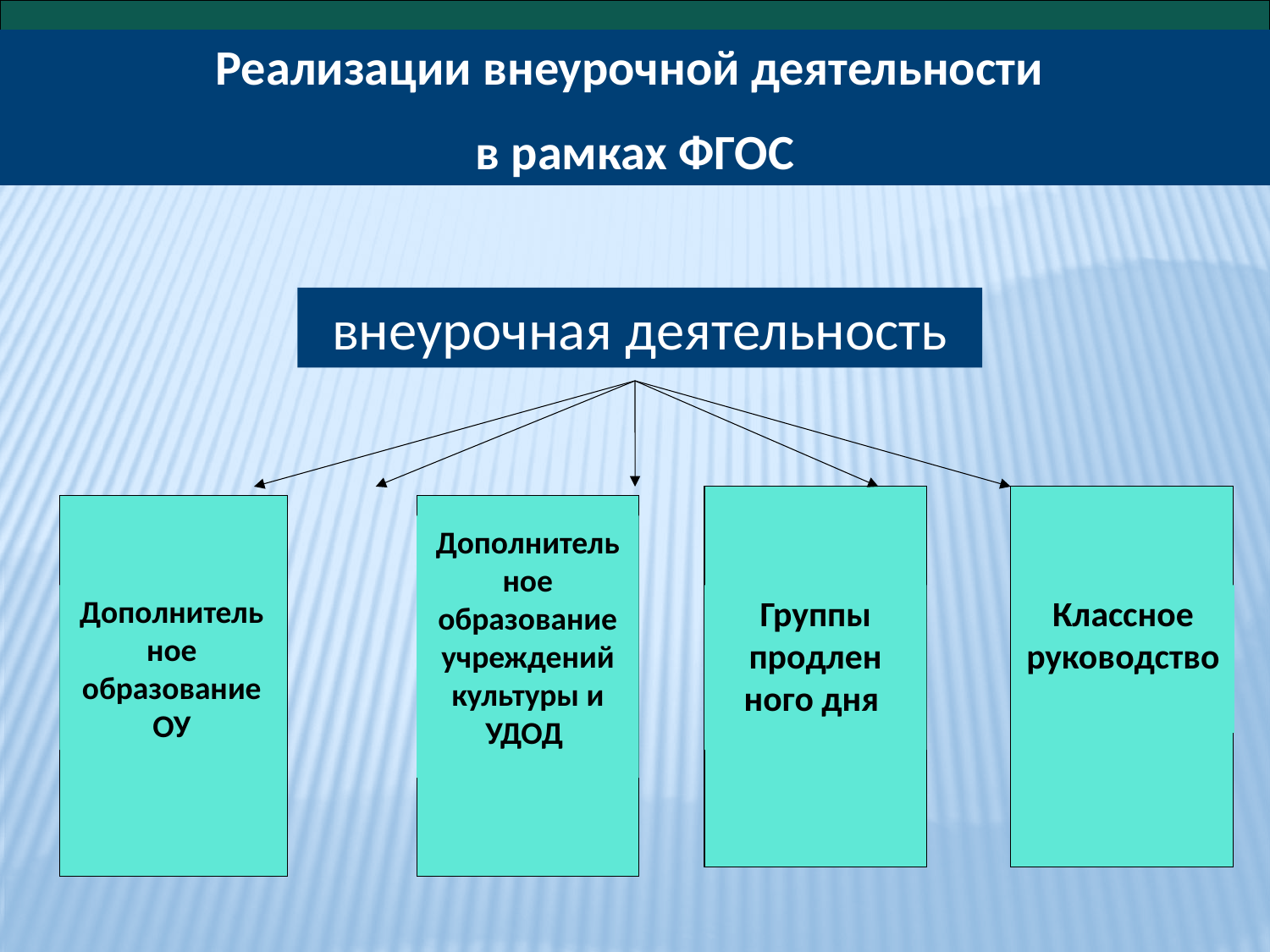

Реализации внеурочной деятельности
в рамках ФГОС
внеурочная деятельность

Дополнительное образование учреждений культуры и УДОД

Дополнительное образование
ОУ
Группы продлен
ного дня

Классное руководство